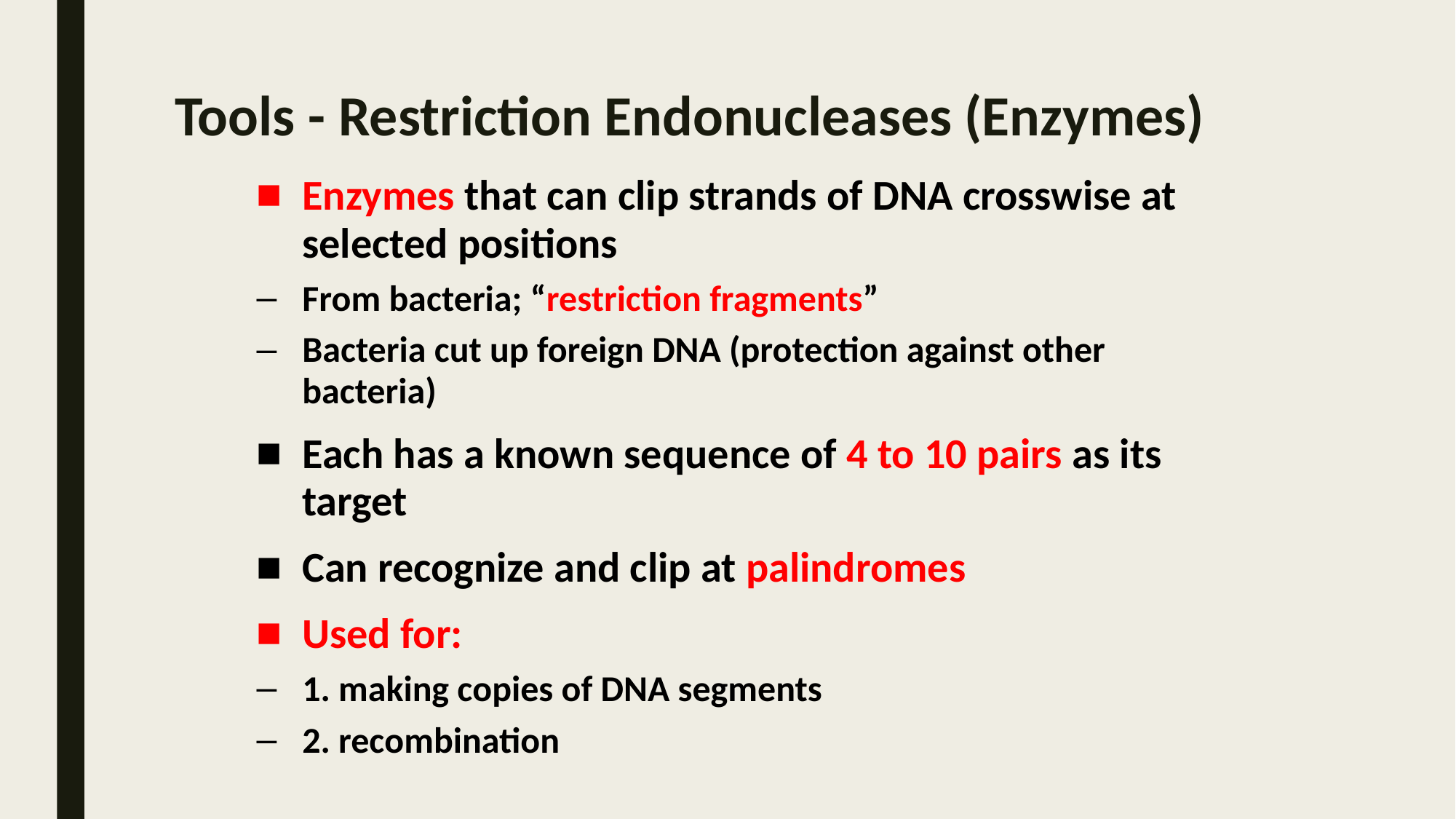

# Tools - Restriction Endonucleases (Enzymes)
Enzymes that can clip strands of DNA crosswise at selected positions
From bacteria; “restriction fragments”
Bacteria cut up foreign DNA (protection against other bacteria)
Each has a known sequence of 4 to 10 pairs as its target
Can recognize and clip at palindromes
Used for:
1. making copies of DNA segments
2. recombination